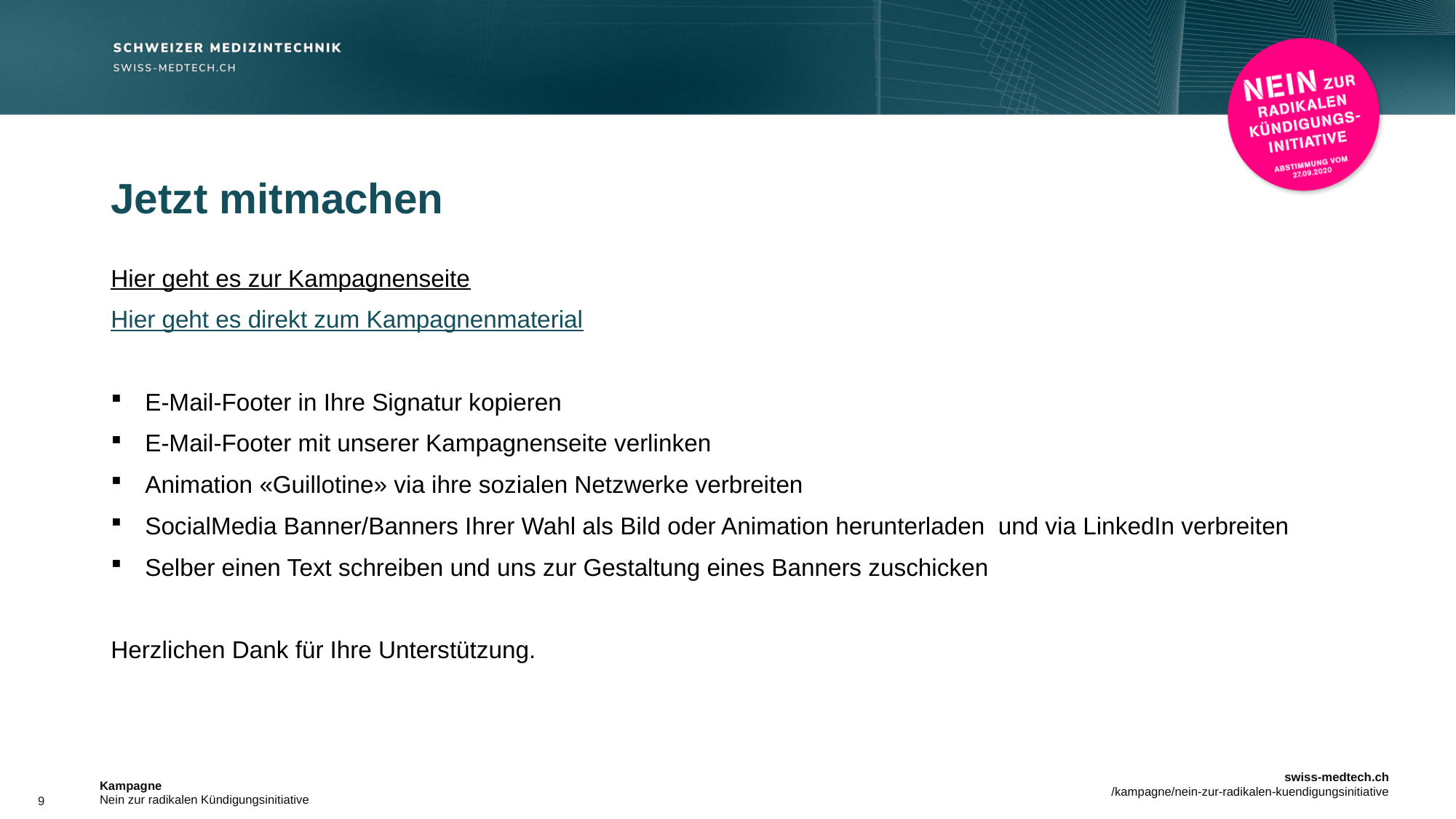

# Jetzt mitmachen
Hier geht es zur Kampagnenseite
Hier geht es direkt zum Kampagnenmaterial

E-Mail-Footer in Ihre Signatur kopieren
E-Mail-Footer mit unserer Kampagnenseite verlinken
Animation «Guillotine» via ihre sozialen Netzwerke verbreiten
SocialMedia Banner/Banners Ihrer Wahl als Bild oder Animation herunterladen  und via LinkedIn verbreiten
Selber einen Text schreiben und uns zur Gestaltung eines Banners zuschicken

Herzlichen Dank für Ihre Unterstützung.
9